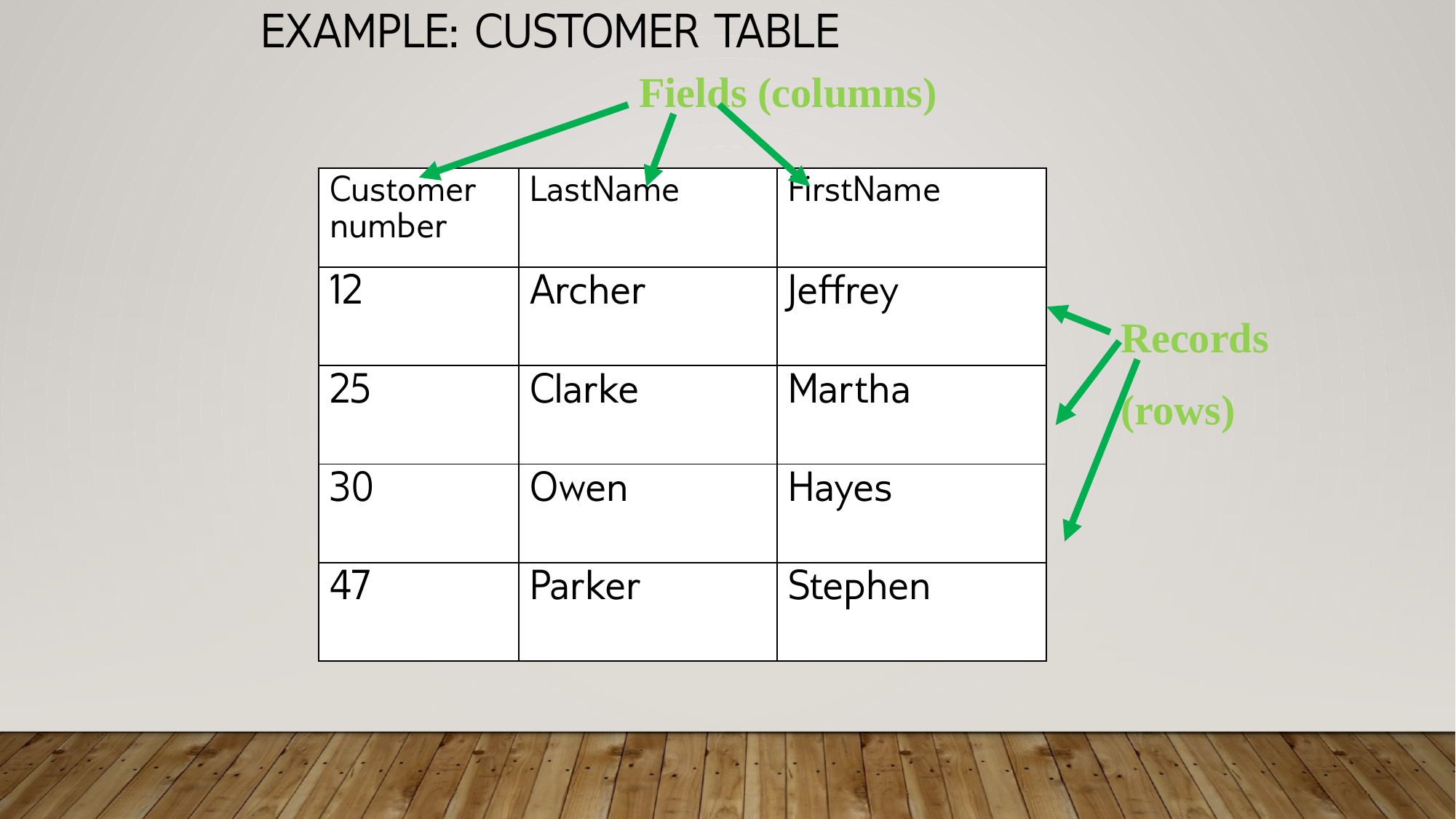

# EXAmple: Customer table
Fields (columns)

| Customer number | LastName | FirstName |
| --- | --- | --- |
| 12 | Archer | Jeffrey |
| 25 | Clarke | Martha |
| 30 | Owen | Hayes |
| 47 | Parker | Stephen |
Records
(rows)